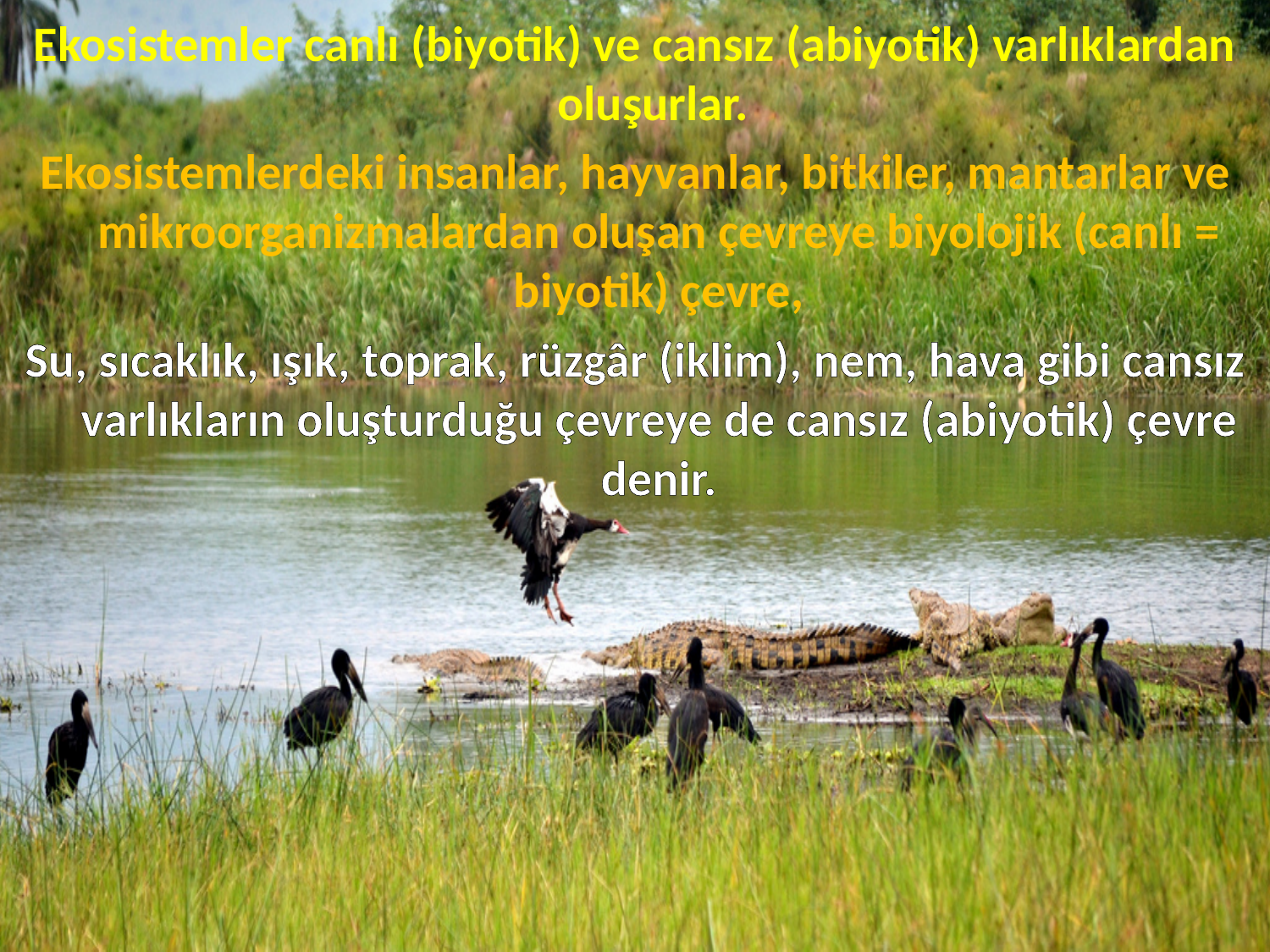

Ekosistemler canlı (biyotik) ve cansız (abiyotik) varlıklardan oluşurlar.
Ekosistemlerdeki insanlar, hayvanlar, bitkiler, mantarlar ve mikroorganizmalardan oluşan çevreye biyolojik (canlı = biyotik) çevre,
Su, sıcaklık, ışık, toprak, rüzgâr (iklim), nem, hava gibi cansız varlıkların oluşturduğu çevreye de cansız (abiyotik) çevre denir.